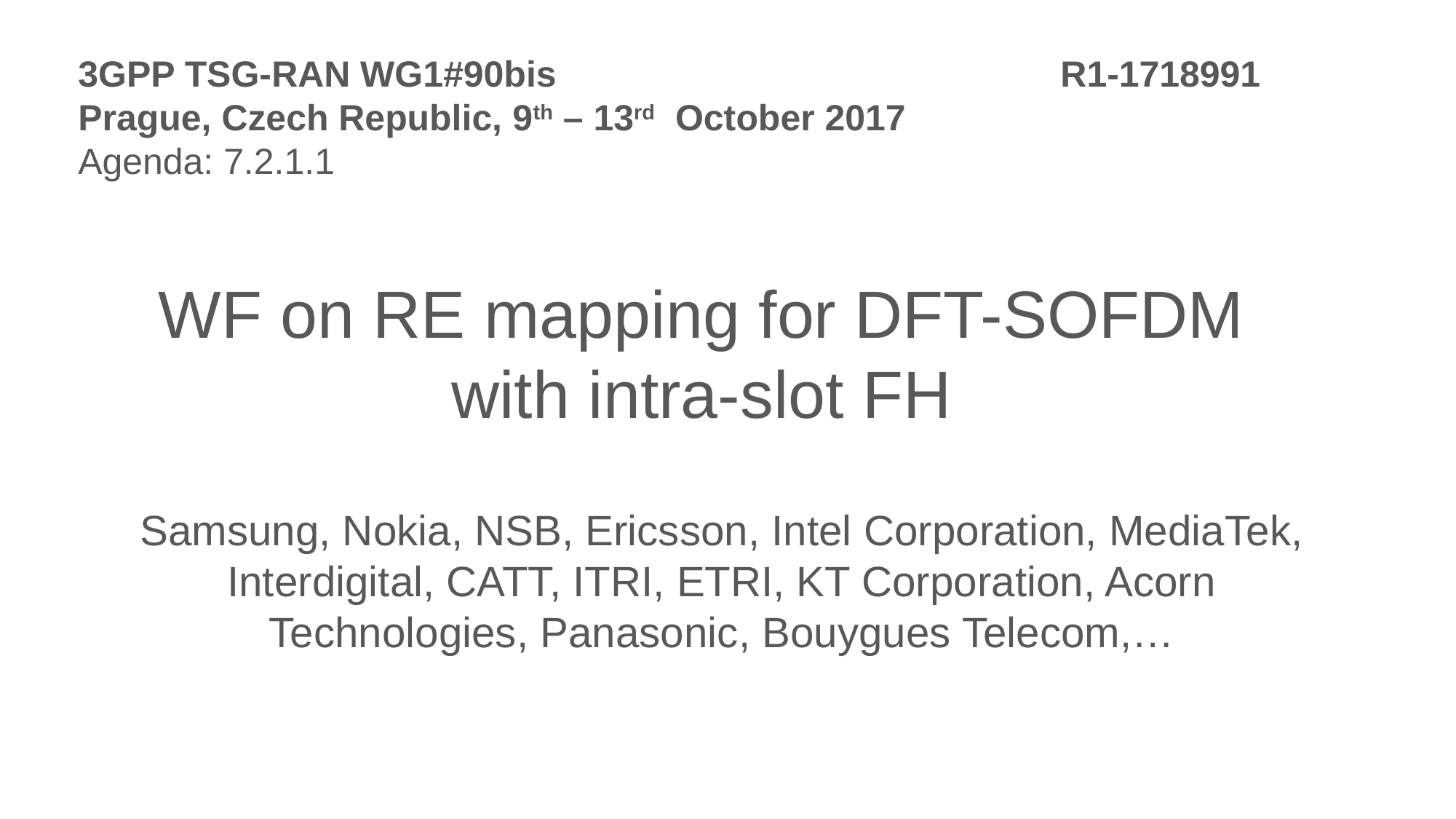

3GPP TSG-RAN WG1#90bis					R1-1718991
Prague, Czech Republic, 9th – 13rd  October 2017
Agenda: 7.2.1.1
# WF on RE mapping for DFT-SOFDM with intra-slot FH
Samsung, Nokia, NSB, Ericsson, Intel Corporation, MediaTek, Interdigital, CATT, ITRI, ETRI, KT Corporation, Acorn Technologies, Panasonic, Bouygues Telecom,…